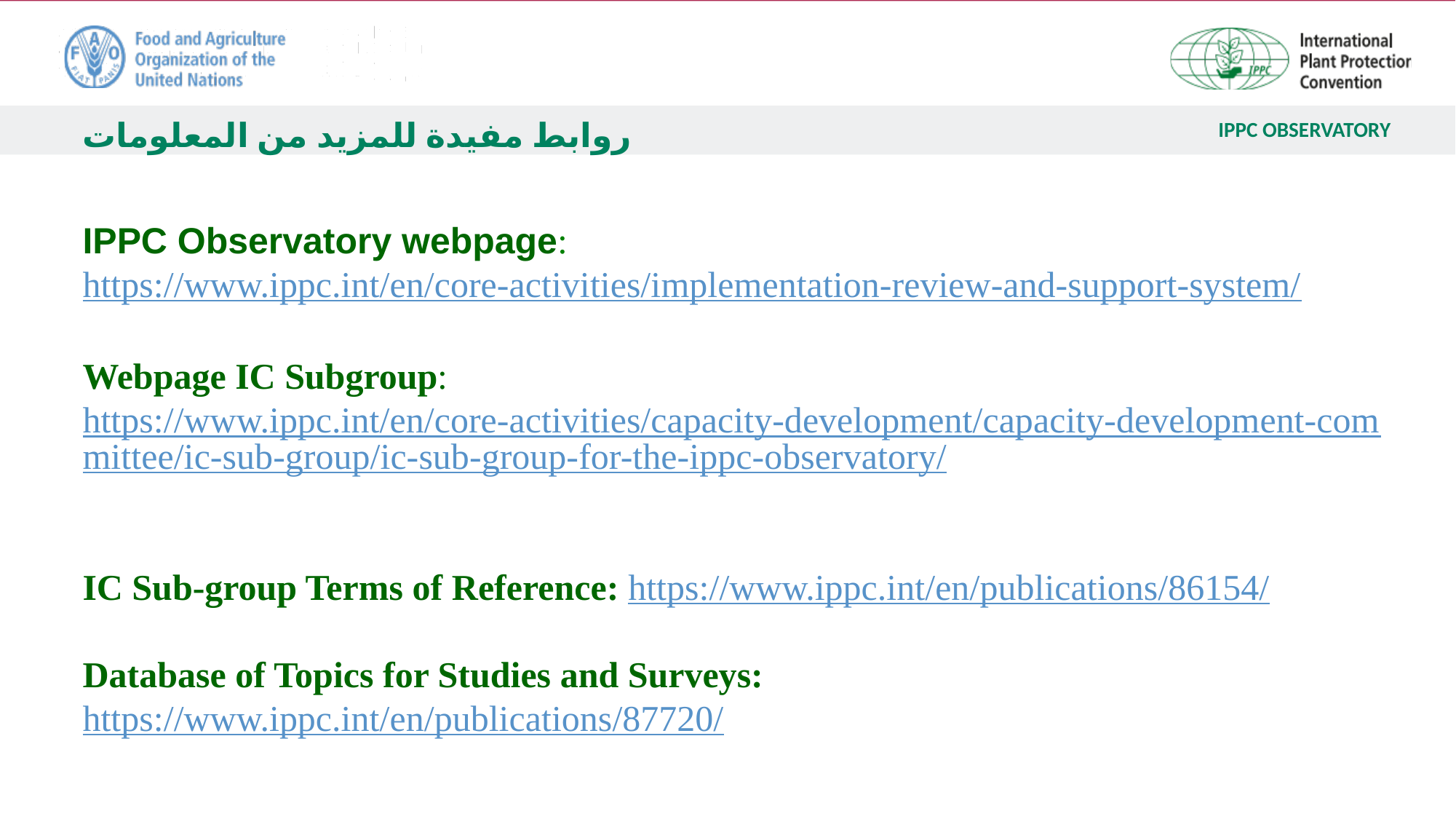

# روابط مفيدة للمزيد من المعلومات
IPPC Observatory webpage: https://www.ippc.int/en/core-activities/implementation-review-and-support-system/

Webpage IC Subgroup: https://www.ippc.int/en/core-activities/capacity-development/capacity-development-committee/ic-sub-group/ic-sub-group-for-the-ippc-observatory/

IC Sub-group Terms of Reference: https://www.ippc.int/en/publications/86154/

Database of Topics for Studies and Surveys: https://www.ippc.int/en/publications/87720/